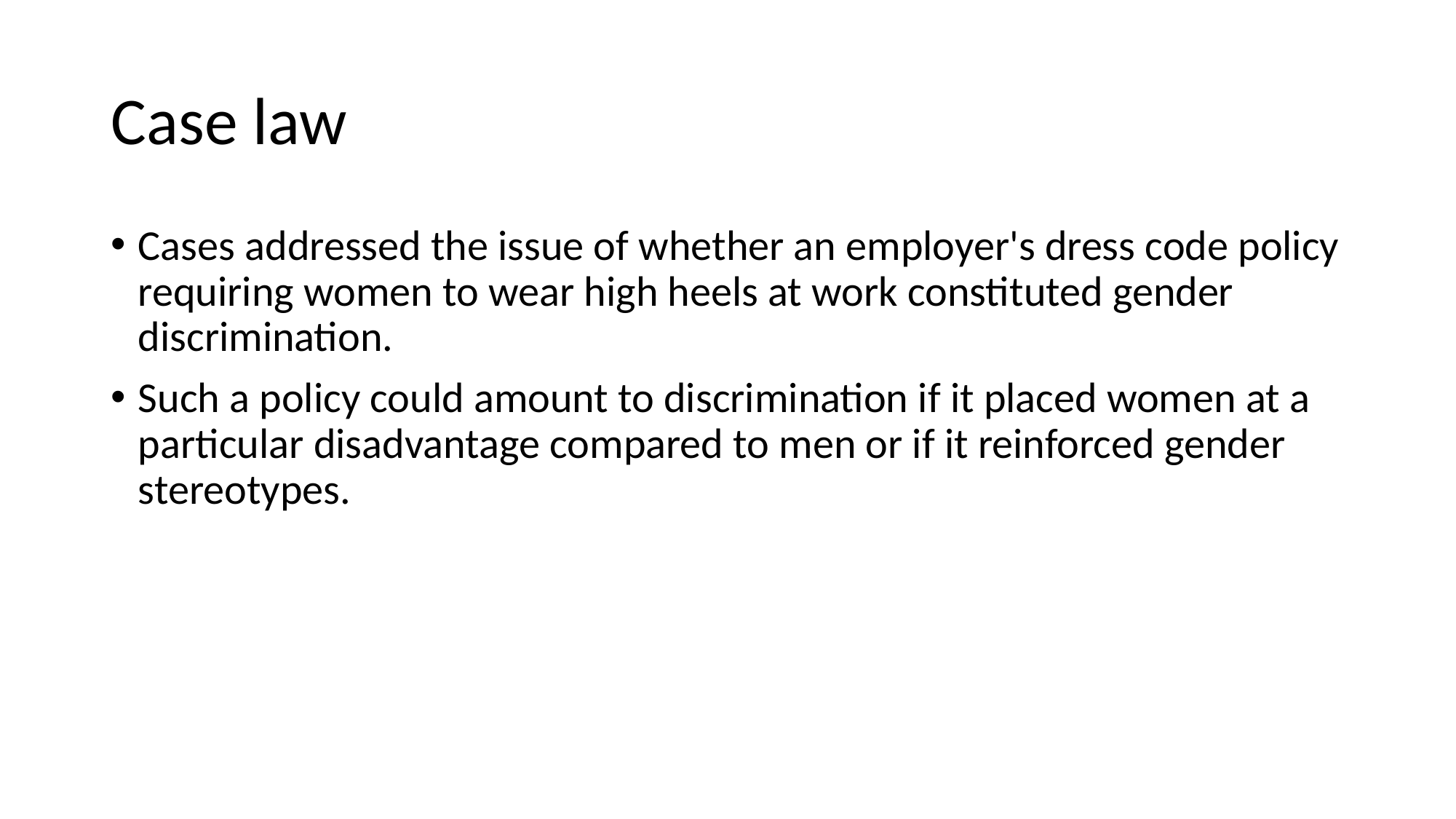

# Case law
Cases addressed the issue of whether an employer's dress code policy requiring women to wear high heels at work constituted gender discrimination.
Such a policy could amount to discrimination if it placed women at a particular disadvantage compared to men or if it reinforced gender stereotypes.